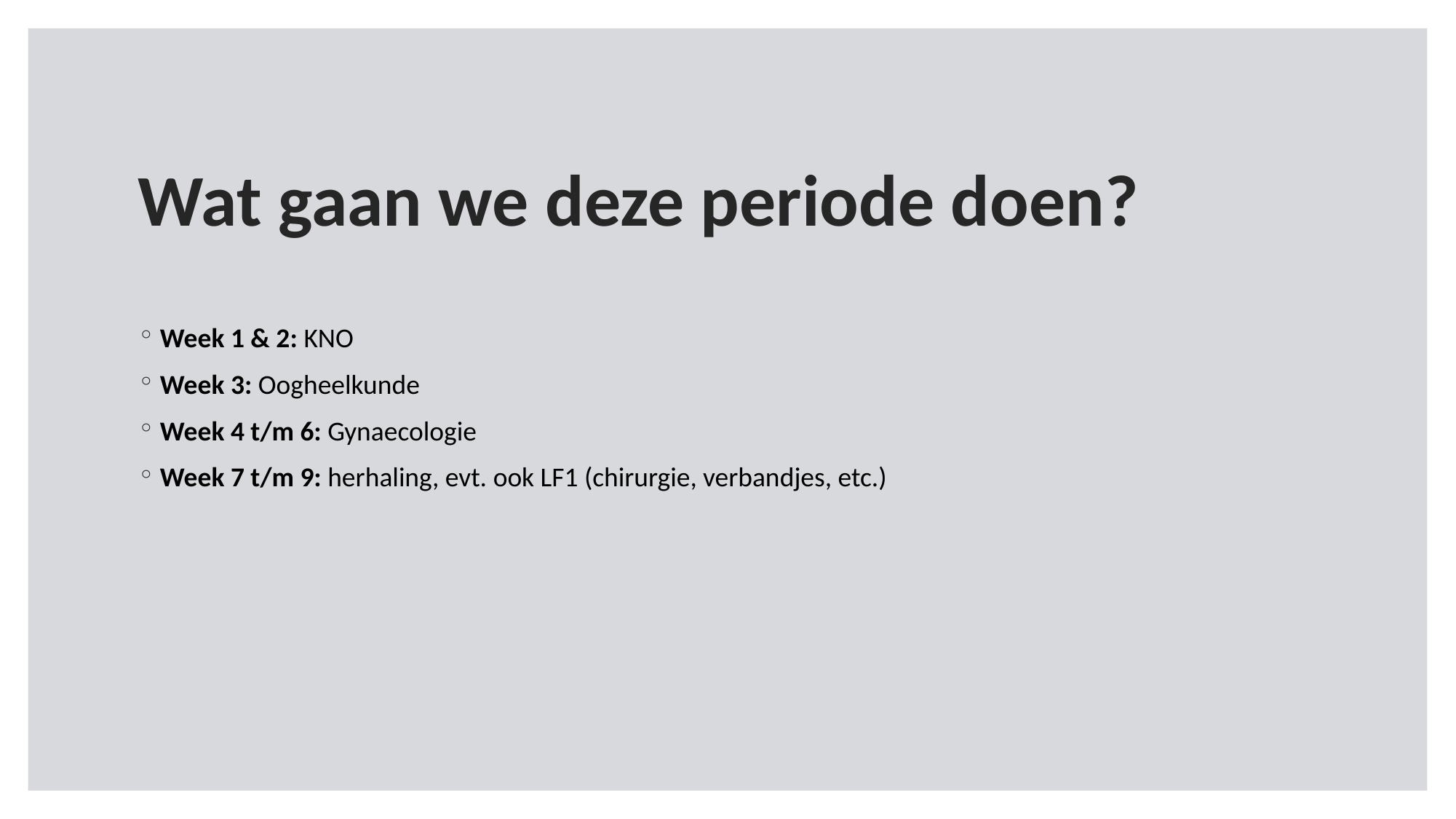

# Wat gaan we deze periode doen?
Week 1 & 2: KNO
Week 3: Oogheelkunde
Week 4 t/m 6: Gynaecologie
Week 7 t/m 9: herhaling, evt. ook LF1 (chirurgie, verbandjes, etc.)